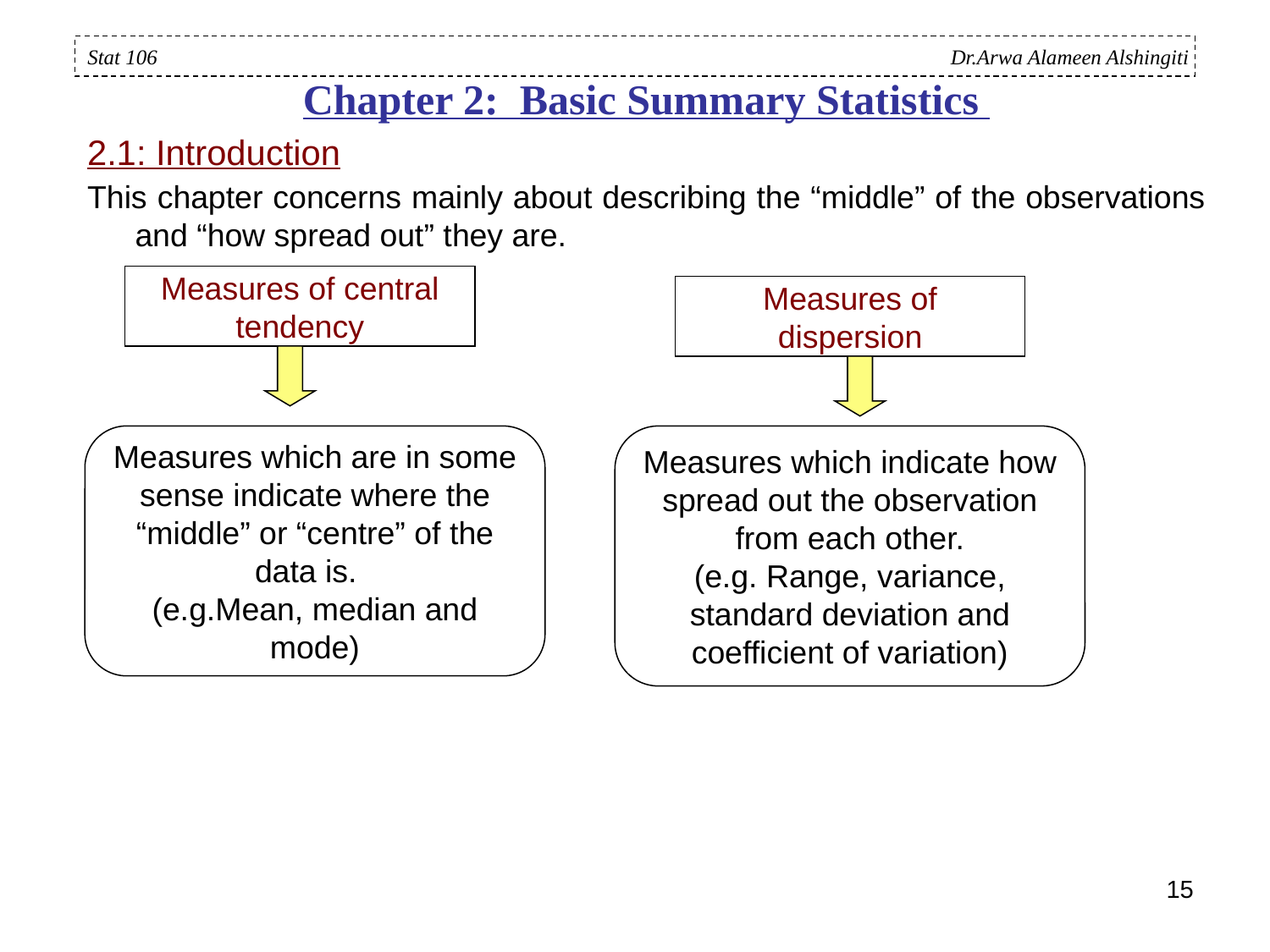

Stat 106                                                                                                                                                      Dr.Arwa Alameen Alshingiti
Chapter 2:  Basic Summary Statistics
2.1: Introduction
This chapter concerns mainly about describing the “middle” of the observations and “how spread out” they are.

Measures of central tendency
Measures of dispersion

Measures which are in some sense indicate where the “middle” or “centre” of the data is.
(e.g.Mean, median and mode)
Measures which indicate how spread out the observation from each other.
(e.g. Range, variance, standard deviation and coefficient of variation)
15